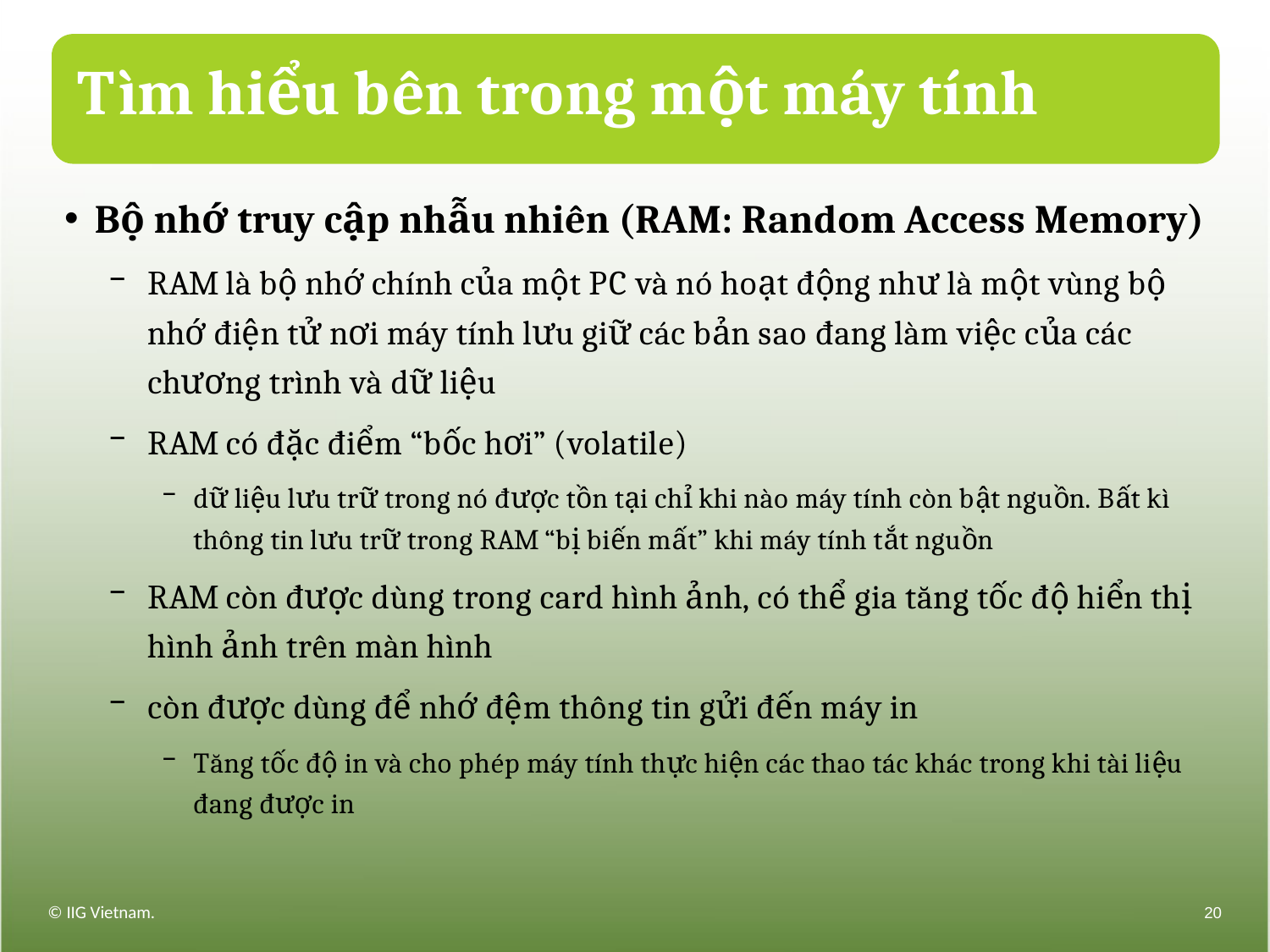

# Tìm hiểu bên trong một máy tính
Bộ nhớ truy cập nhẫu nhiên (RAM: Random Access Memory)
RAM là bộ nhớ chính của một PC và nó hoạt động như là một vùng bộ nhớ điện tử nơi máy tính lưu giữ các bản sao đang làm việc của các chương trình và dữ liệu
RAM có đặc điểm “bốc hơi” (volatile)
dữ liệu lưu trữ trong nó được tồn tại chỉ khi nào máy tính còn bật nguồn. Bất kì thông tin lưu trữ trong RAM “bị biến mất” khi máy tính tắt nguồn
RAM còn được dùng trong card hình ảnh, có thể gia tăng tốc độ hiển thị hình ảnh trên màn hình
còn được dùng để nhớ đệm thông tin gửi đến máy in
Tăng tốc độ in và cho phép máy tính thực hiện các thao tác khác trong khi tài liệu đang được in
© IIG Vietnam.
20